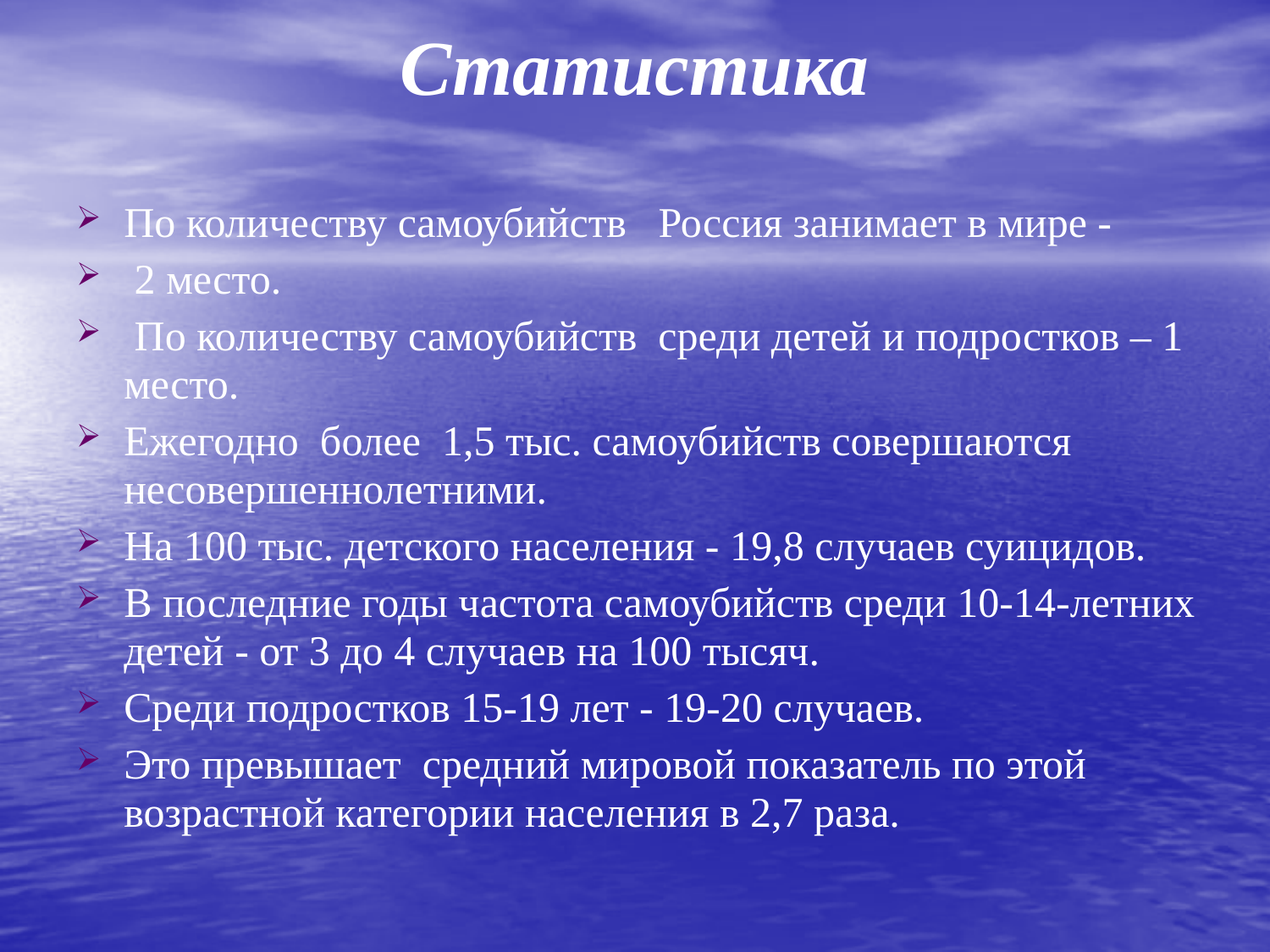

# Статистика

По количеству самоубийств   Россия занимает в мире -
 2 место.
 По количеству самоубийств  среди детей и подростков – 1 место.
Ежегодно  более  1,5 тыс. самоубийств совершаются несовершеннолетними.
На 100 тыс. детского населения - 19,8 случаев суицидов.
В последние годы частота самоубийств среди 10-14-летних детей - от 3 до 4 случаев на 100 тысяч.
Среди подростков 15-19 лет - 19-20 случаев.
Это превышает  средний мировой показатель по этой возрастной категории населения в 2,7 раза.